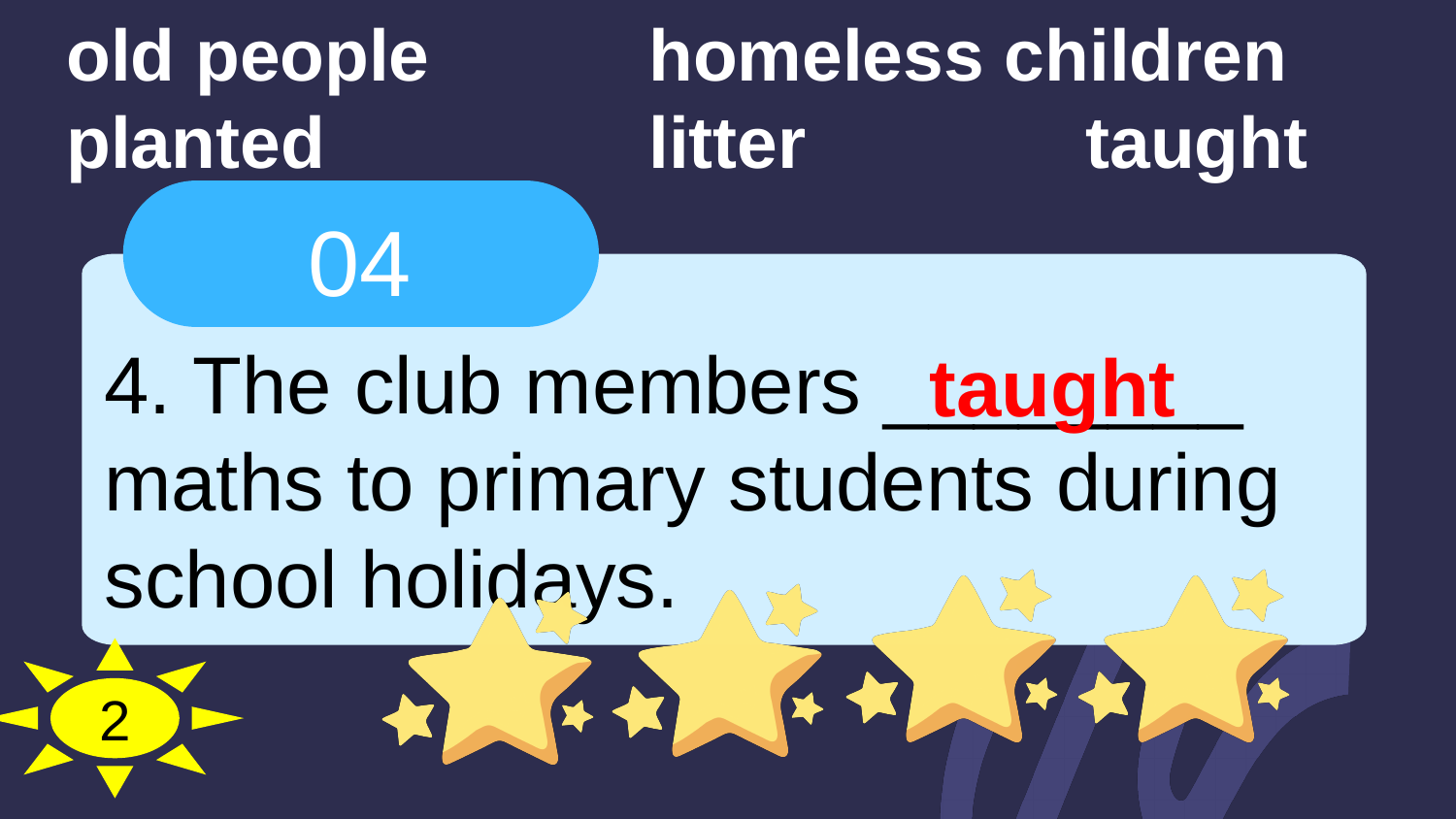

old people 		homeless children planted 			litter 		taught

04

taught
4. The club members ________ maths to primary students during school holidays.

2